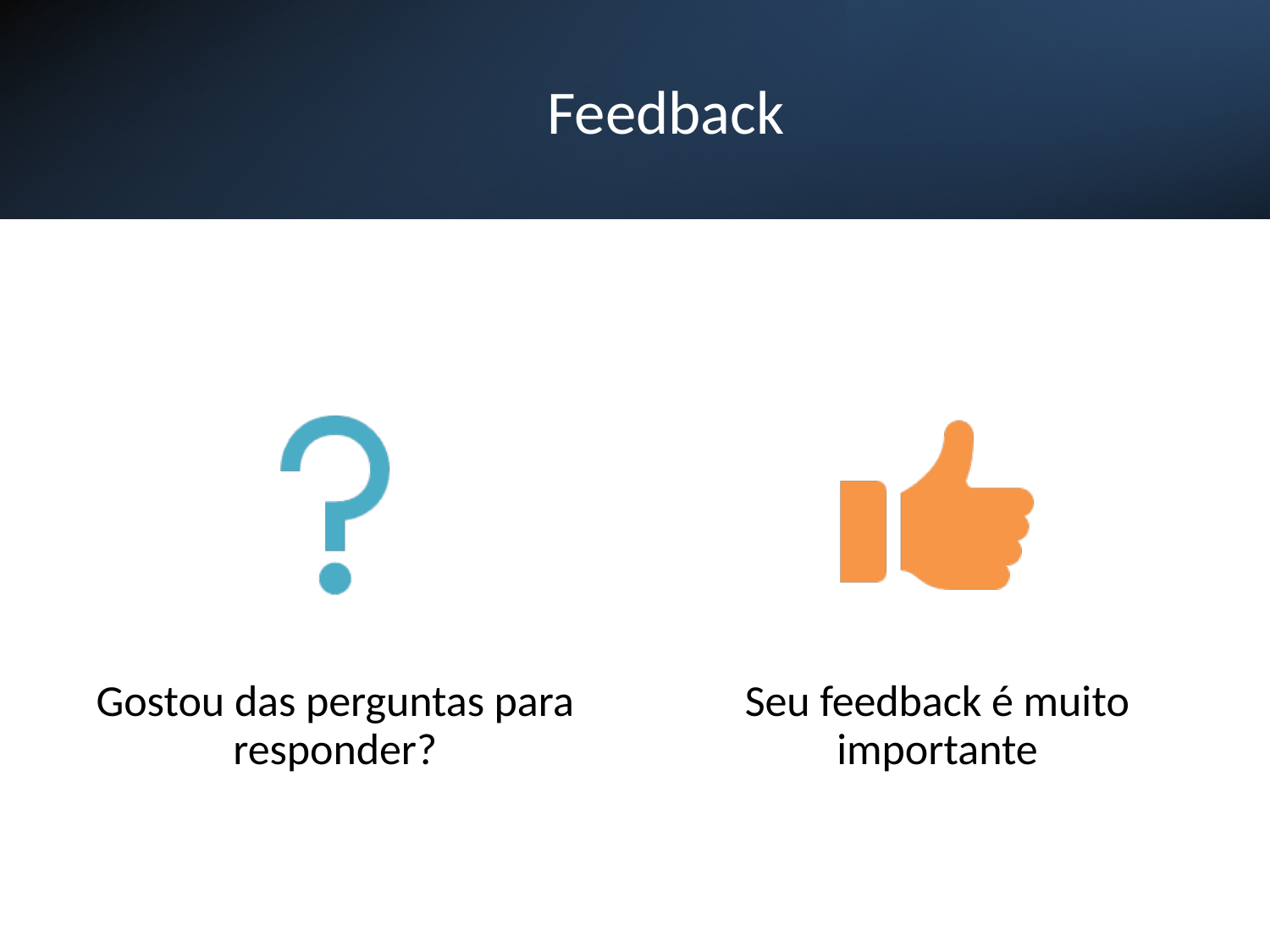

# Feedback
Gostou das perguntas para responder?
Seu feedback é muito importante